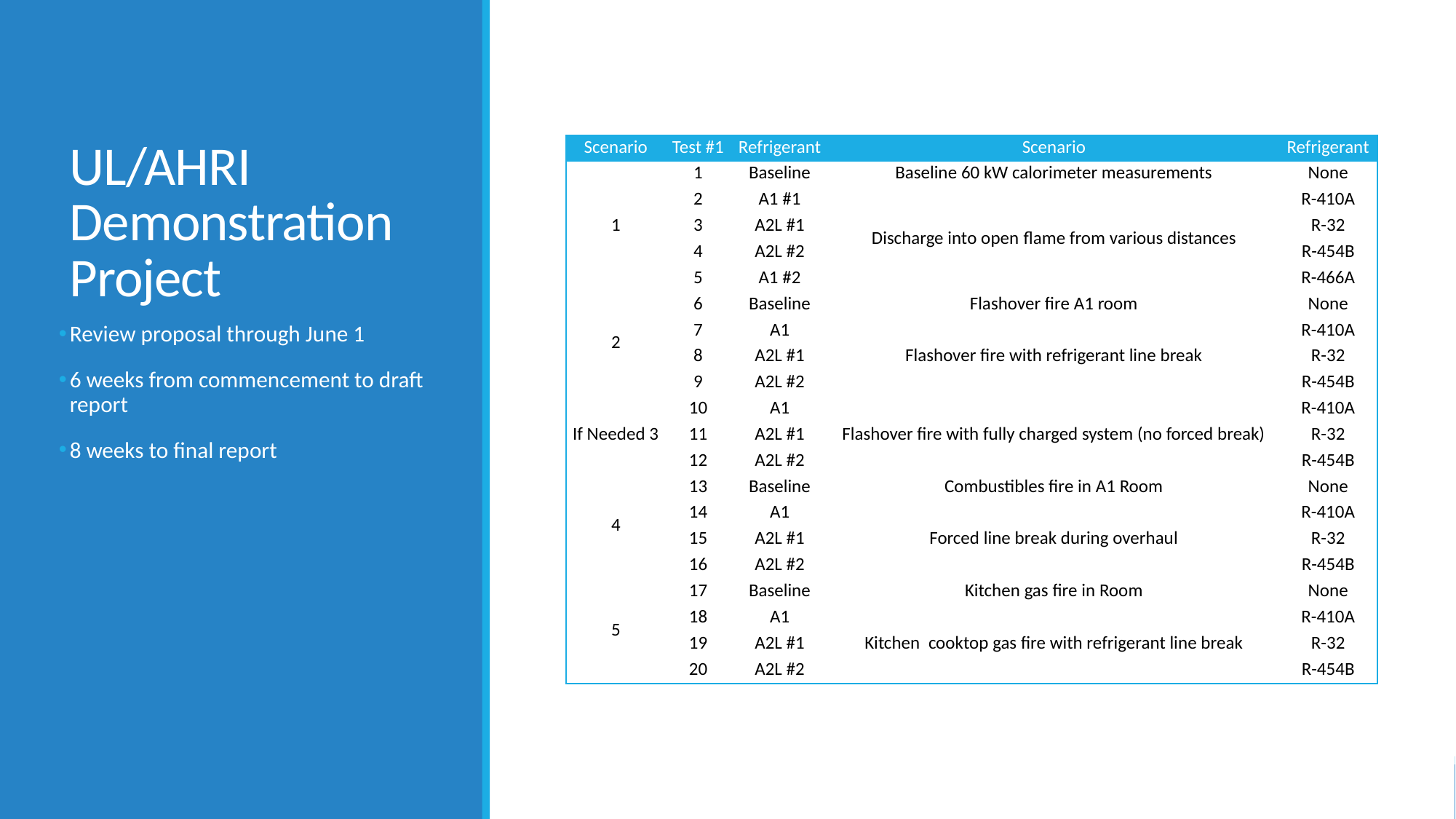

# UL/AHRI Demonstration Project
| Scenario | Test #1 | Refrigerant | Scenario | Refrigerant |
| --- | --- | --- | --- | --- |
| 1 | 1 | Baseline | Baseline 60 kW calorimeter measurements | None |
|  | 2 | A1 #1 | Discharge into open flame from various distances | R-410A |
|  | 3 | A2L #1 |  | R-32 |
|  | 4 | A2L #2 |  | R-454B |
|  | 5 | A1 #2 |  | R-466A |
| 2 | 6 | Baseline | Flashover fire A1 room | None |
|  | 7 | A1 | Flashover fire with refrigerant line break | R-410A |
|  | 8 | A2L #1 |  | R-32 |
|  | 9 | A2L #2 |  | R-454B |
| If Needed 3 | 10 | A1 | Flashover fire with fully charged system (no forced break) | R-410A |
|  | 11 | A2L #1 |  | R-32 |
|  | 12 | A2L #2 |  | R-454B |
| 4 | 13 | Baseline | Combustibles fire in A1 Room | None |
|  | 14 | A1 | Forced line break during overhaul | R-410A |
|  | 15 | A2L #1 |  | R-32 |
|  | 16 | A2L #2 |  | R-454B |
| 5 | 17 | Baseline | Kitchen gas fire in Room | None |
|  | 18 | A1 | Kitchen  cooktop gas fire with refrigerant line break | R-410A |
|  | 19 | A2L #1 |  | R-32 |
|  | 20 | A2L #2 |  | R-454B |
Review proposal through June 1
6 weeks from commencement to draft report
8 weeks to final report

©Air Conditioning, Heating, Refrigeration Institute 2020